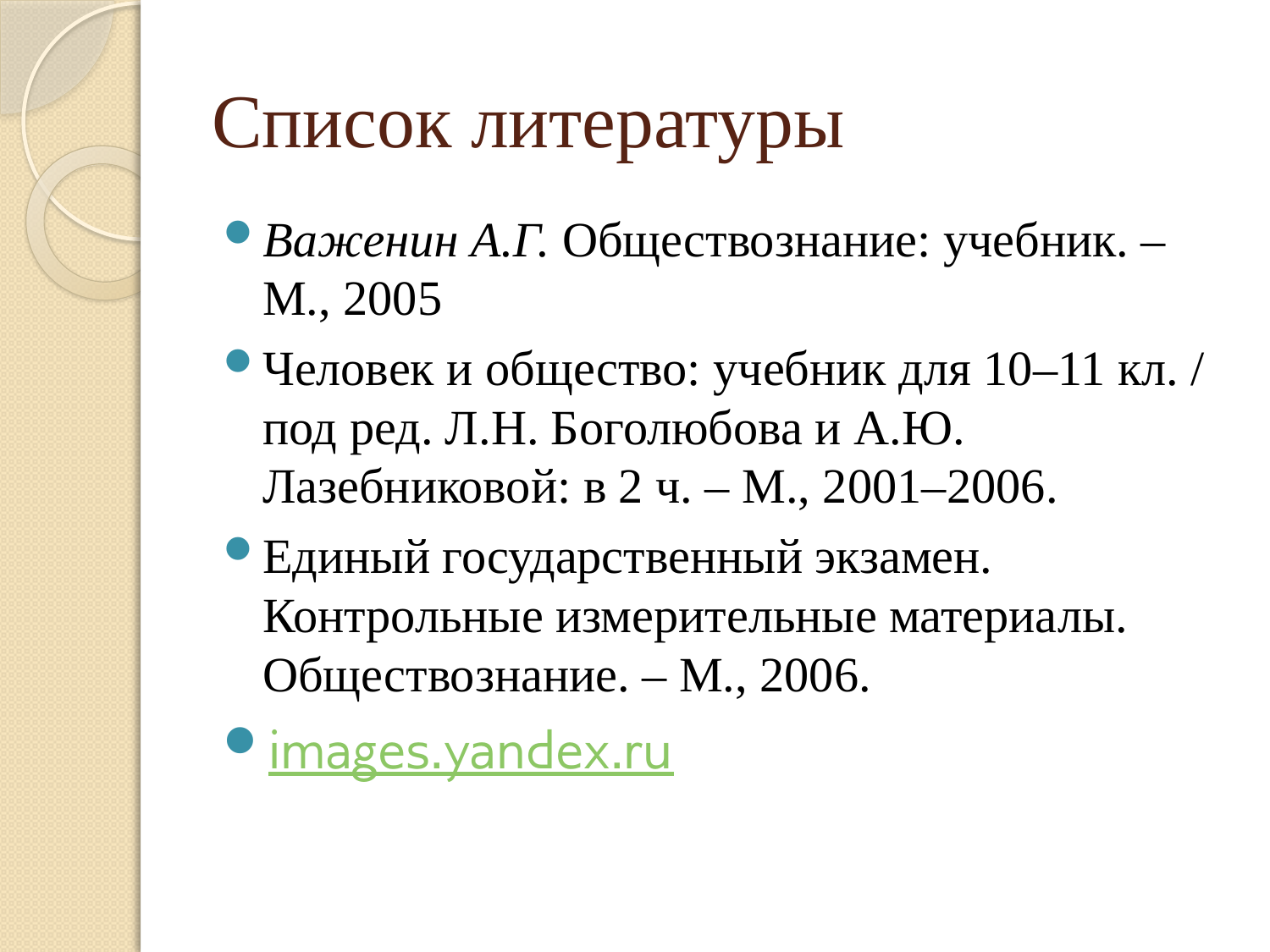

# Список литературы
Важенин А.Г. Обществознание: учебник. – М., 2005
Человек и общество: учебник для 10–11 кл. / под ред. Л.Н. Боголюбова и А.Ю. Лазебниковой: в 2 ч. – М., 2001–2006.
Единый государственный экзамен. Контрольные измерительные материалы. Обществознание. – М., 2006.
images.yandex.ru